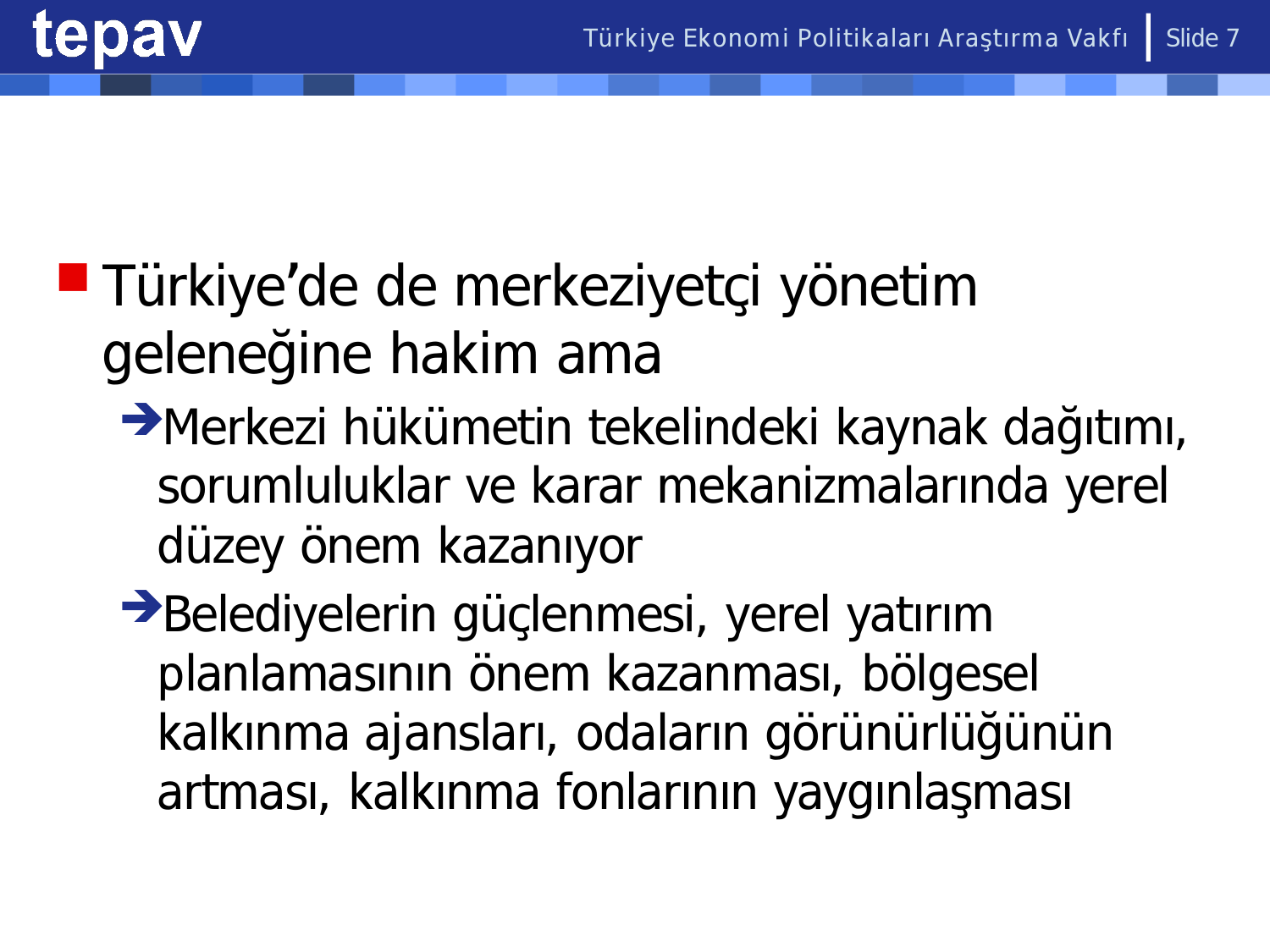

Türkiye Ekonomi Politikaları Araştırma Vakfı
Slide 7
#
Türkiye’de de merkeziyetçi yönetim geleneğine hakim ama
Merkezi hükümetin tekelindeki kaynak dağıtımı, sorumluluklar ve karar mekanizmalarında yerel düzey önem kazanıyor
Belediyelerin güçlenmesi, yerel yatırım planlamasının önem kazanması, bölgesel kalkınma ajansları, odaların görünürlüğünün artması, kalkınma fonlarının yaygınlaşması